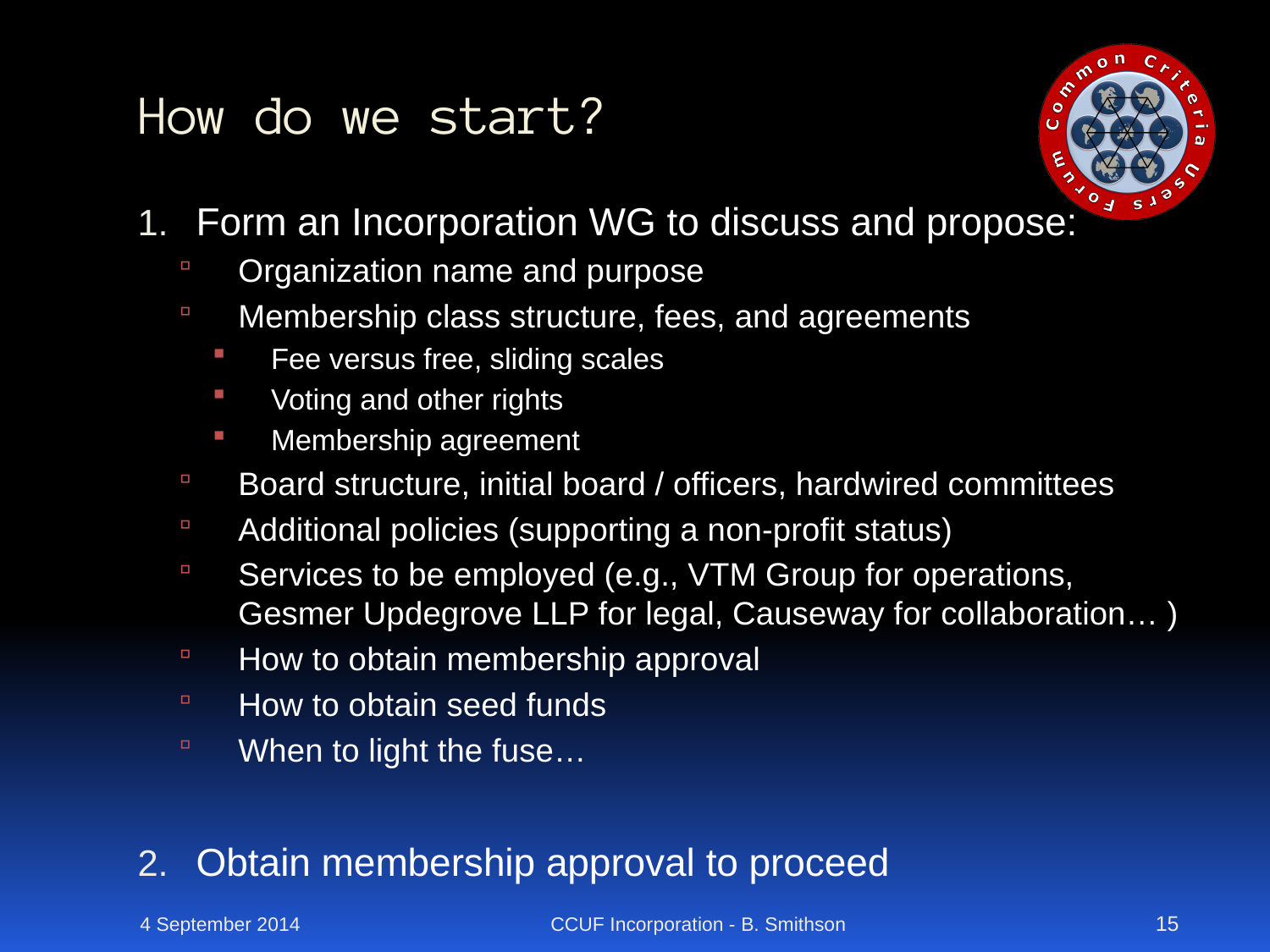

# How do we start?
Form an Incorporation WG to discuss and propose:
Organization name and purpose
Membership class structure, fees, and agreements
Fee versus free, sliding scales
Voting and other rights
Membership agreement
Board structure, initial board / officers, hardwired committees
Additional policies (supporting a non-profit status)
Services to be employed (e.g., VTM Group for operations, Gesmer Updegrove LLP for legal, Causeway for collaboration… )
How to obtain membership approval
How to obtain seed funds
When to light the fuse…

Obtain membership approval to proceed
4 September 2014
CCUF Incorporation - B. Smithson
15